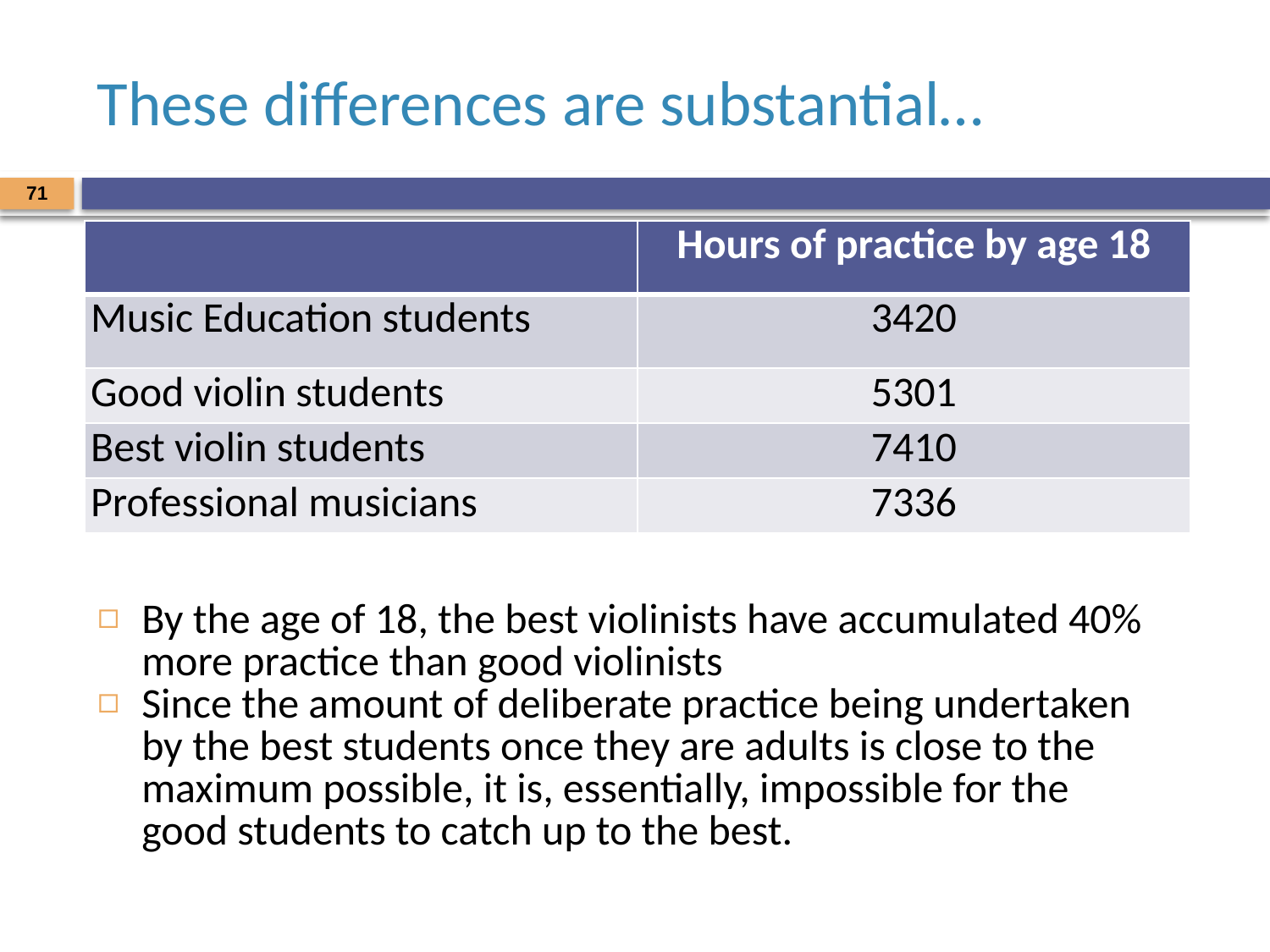

# These differences are substantial…
71
|  | Hours of practice by age 18 |
| --- | --- |
| Music Education students | 3420 |
| Good violin students | 5301 |
| Best violin students | 7410 |
| Professional musicians | 7336 |
By the age of 18, the best violinists have accumulated 40% more practice than good violinists
Since the amount of deliberate practice being undertaken by the best students once they are adults is close to the maximum possible, it is, essentially, impossible for the good students to catch up to the best.